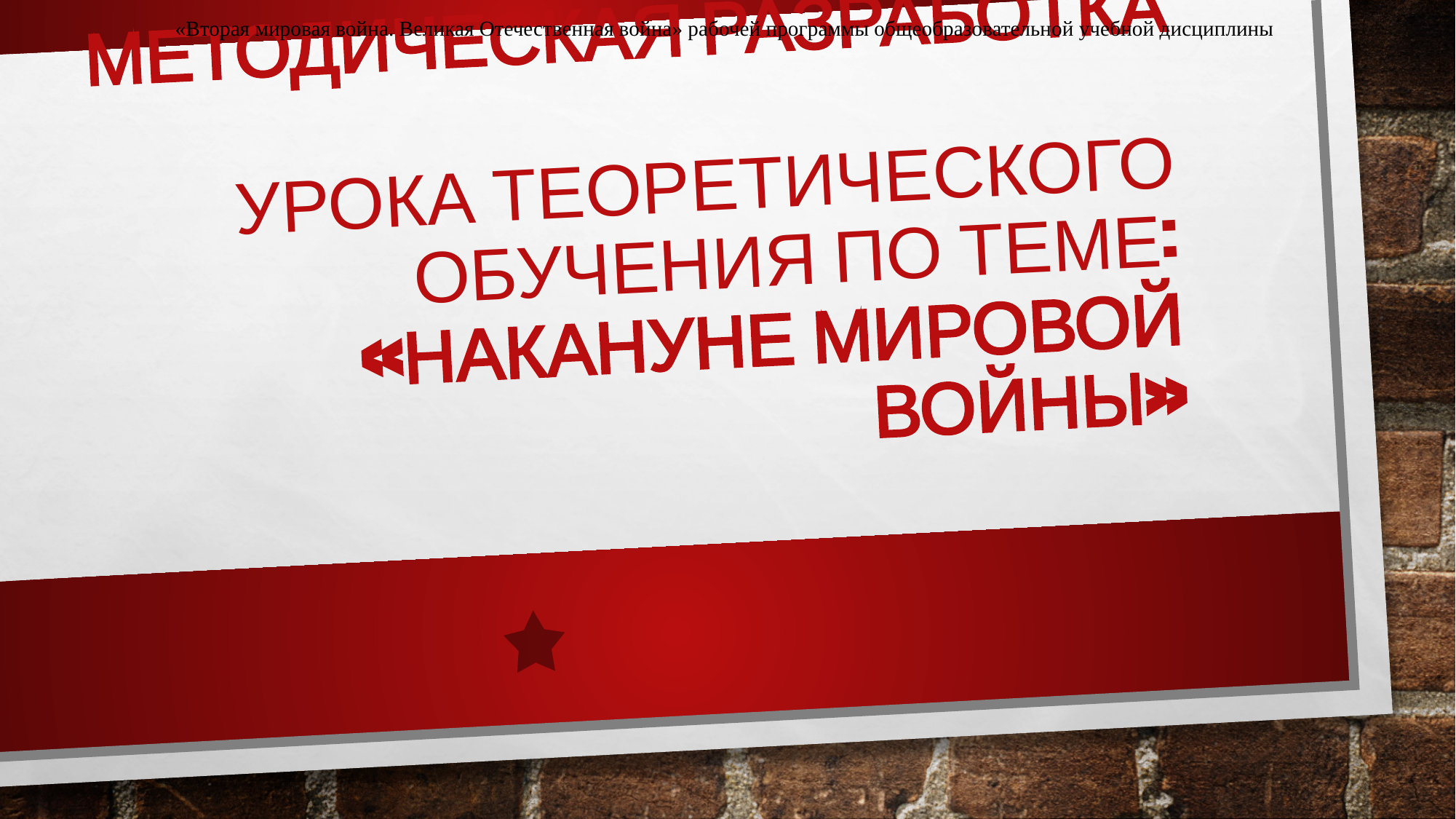

«Вторая мировая война. Великая Отечественная война» рабочей программы общеобразовательной учебной дисциплины
# МЕТОДИЧЕСКАЯ РАЗРАБОТКА урока теоретического обучения по теме: «Накануне мировой войны»